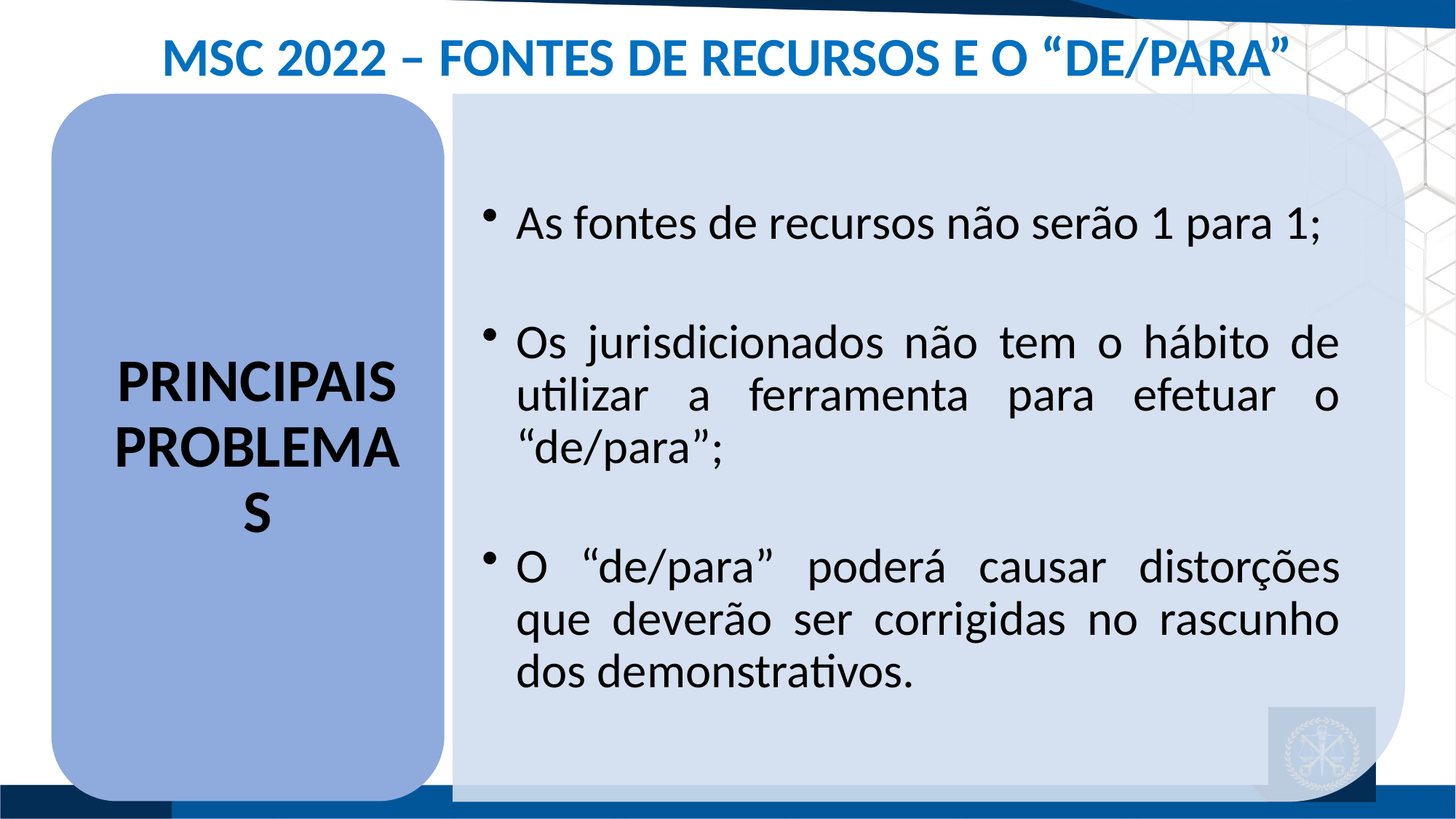

MSC 2022 – FONTES DE RECURSOS E O “DE/PARA”
As fontes de recursos não serão 1 para 1;

Os jurisdicionados não tem o hábito de utilizar a ferramenta para efetuar o “de/para”;

O “de/para” poderá causar distorções que deverão ser corrigidas no rascunho dos demonstrativos.
PRINCIPAIS PROBLEMAS